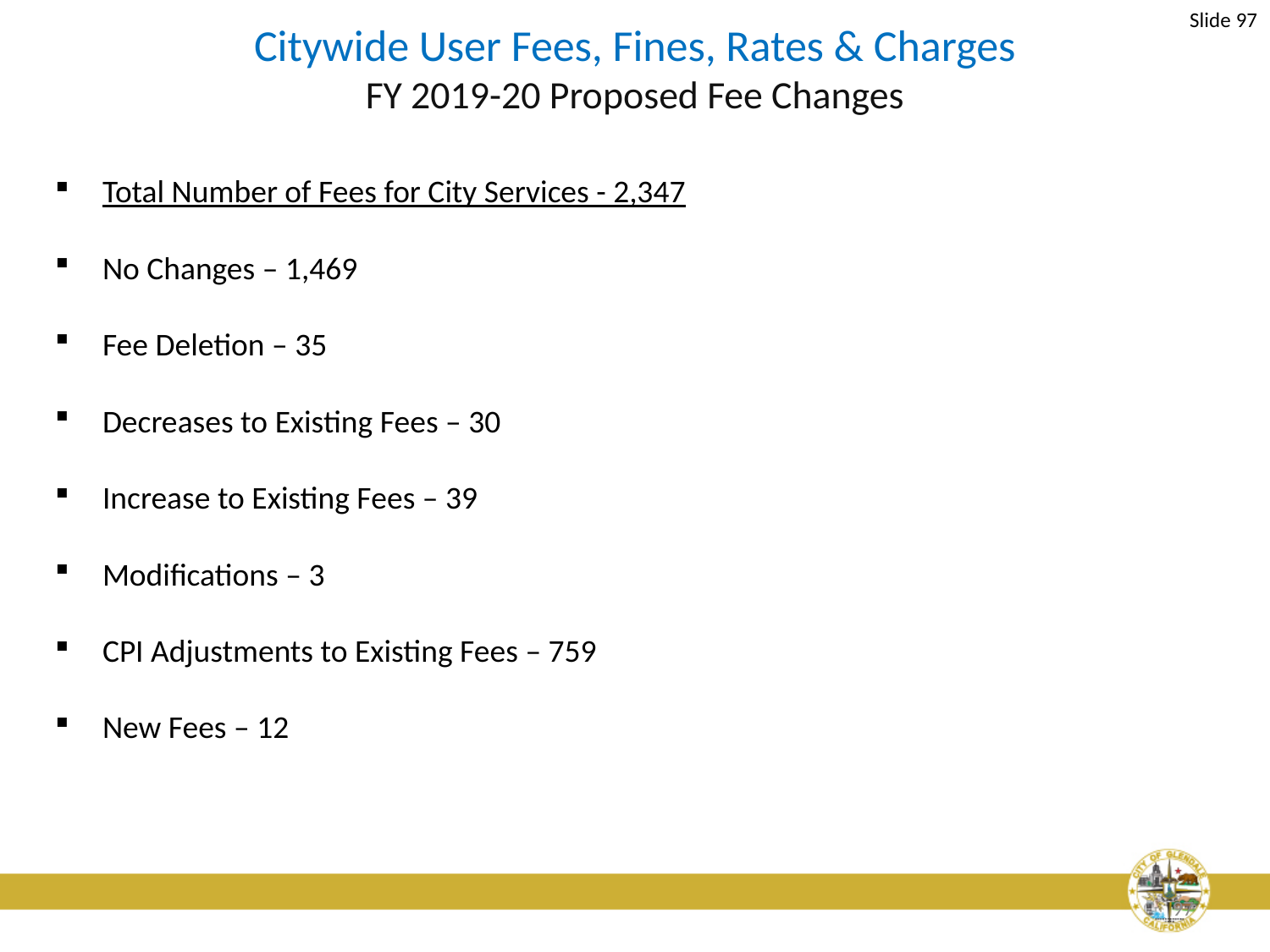

Slide 97
Citywide User Fees, Fines, Rates & Charges
FY 2019-20 Proposed Fee Changes
Total Number of Fees for City Services - 2,347
No Changes – 1,469
Fee Deletion – 35
Decreases to Existing Fees – 30
Increase to Existing Fees – 39
Modifications – 3
CPI Adjustments to Existing Fees – 759
New Fees – 12
97